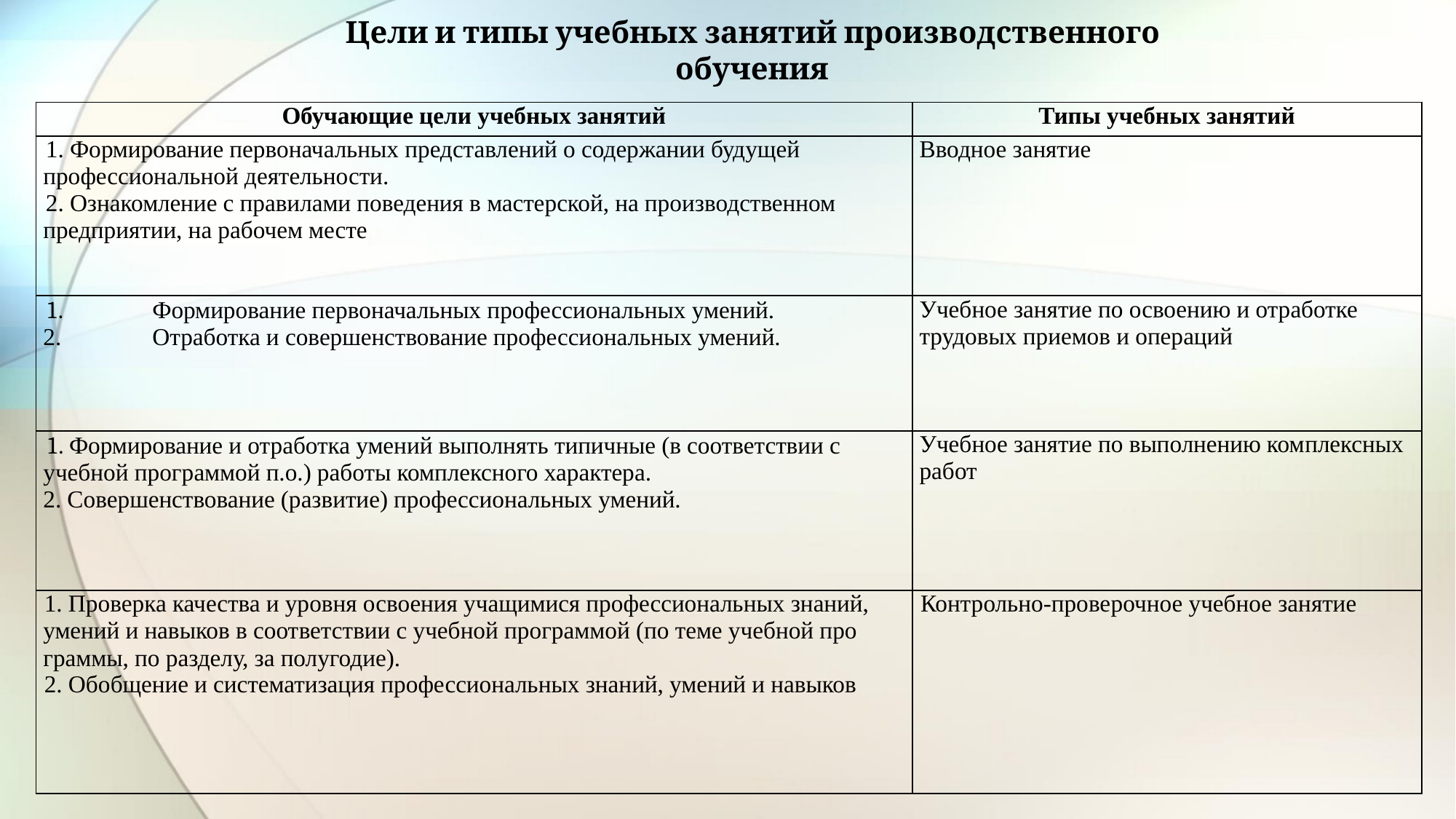

Цели и типы учебных занятий производственного обучения

| Обучающие цели учебных занятий | Типы учебных занятий |
| --- | --- |
| 1. Формирование первоначальных представлений о содержании будущей профессиональной деятельности. 2. Ознакомление с правилами поведения в мастерской, на производственном предприятии, на рабочем месте | Вводное занятие |
| 1. Формирование первоначальных профессиональных умений. 2. Отработка и совершенствование профессиональных умений. | Учебное занятие по освоению и отработке трудовых приемов и операций |
| 1. Формирование и отработка умений выполнять типичные (в соответствии с учебной программой п.о.) работы комплексного характера. 2. Совершенствование (развитие) профессиональных умений. | Учебное занятие по выполнению ком­плексных работ |
| 1. Проверка качества и уровня освоения учащимися профессиональных знаний, умений и навыков в соот­ветствии с учебной программой (по теме учебной про­граммы, по разделу, за полугодие). 2. Обобщение и систематизация профессиональных знаний, умений и навыков | Контрольно-прове­рочное учебное занятие |